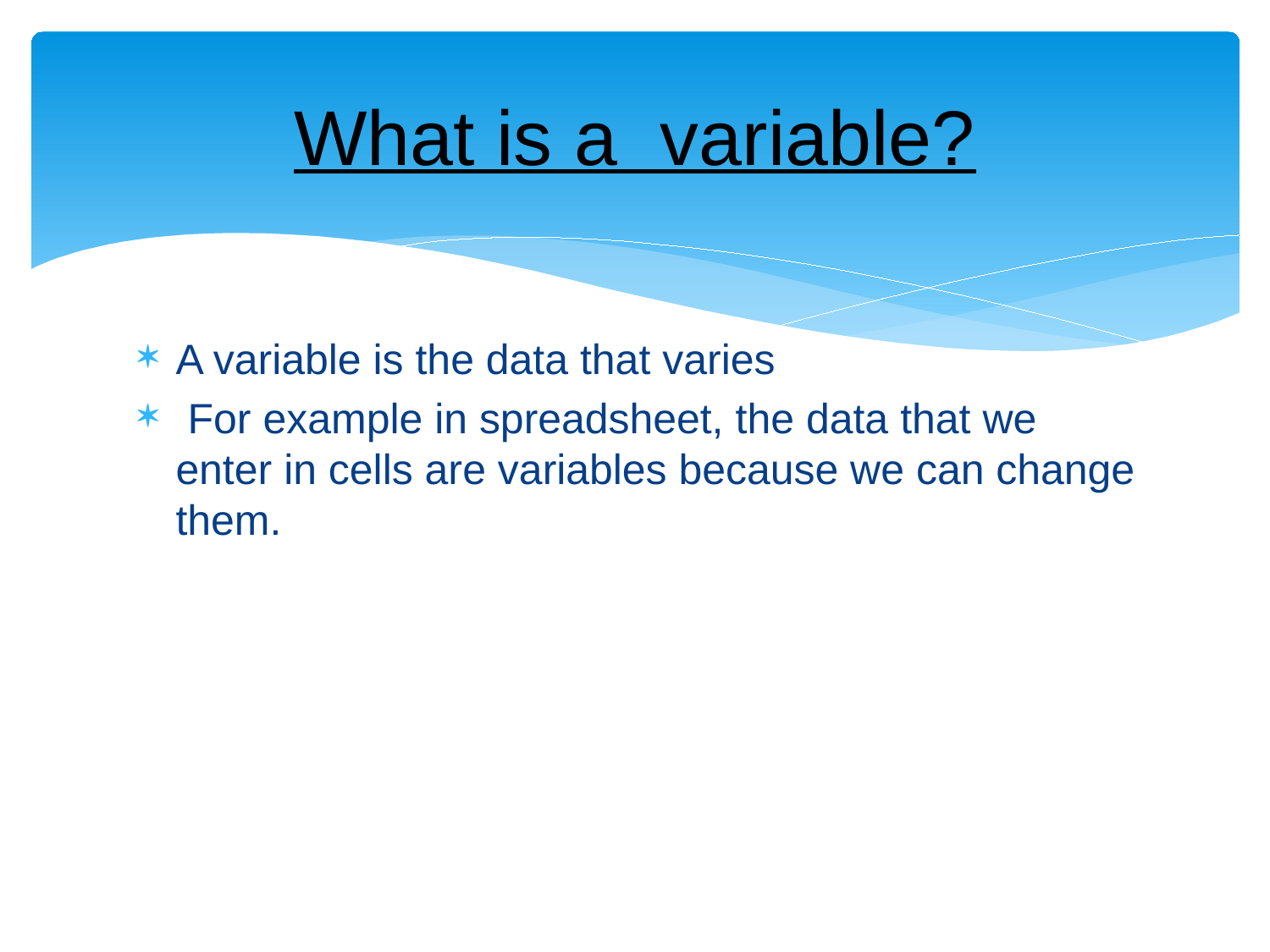

# What is a  variable?
A variable is the data that varies
 For example in spreadsheet, the data that we enter in cells are variables because we can change them.